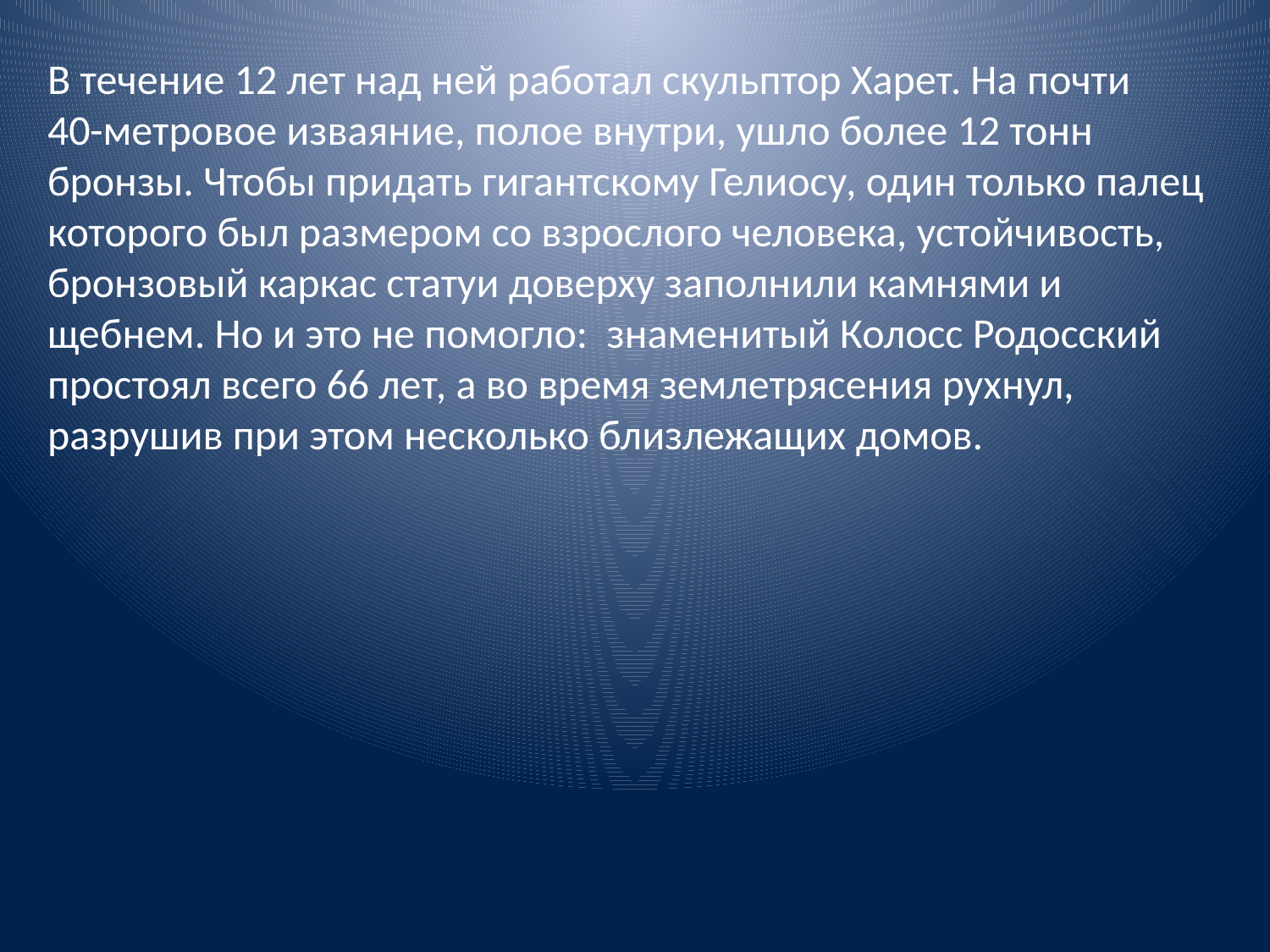

В течение 12 лет над ней работал скульптор Харет. На почти
40-метровое изваяние, полое внутри, ушло более 12 тонн бронзы. Чтобы придать гигантскому Гелиосу, один только палец которого был размером со взрослого человека, устойчивость, бронзовый каркас статуи доверху заполнили камнями и щебнем. Но и это не помогло:  знаменитый Колосс Родосский простоял всего 66 лет, а во время землетрясения рухнул, разрушив при этом несколько близлежащих домов.